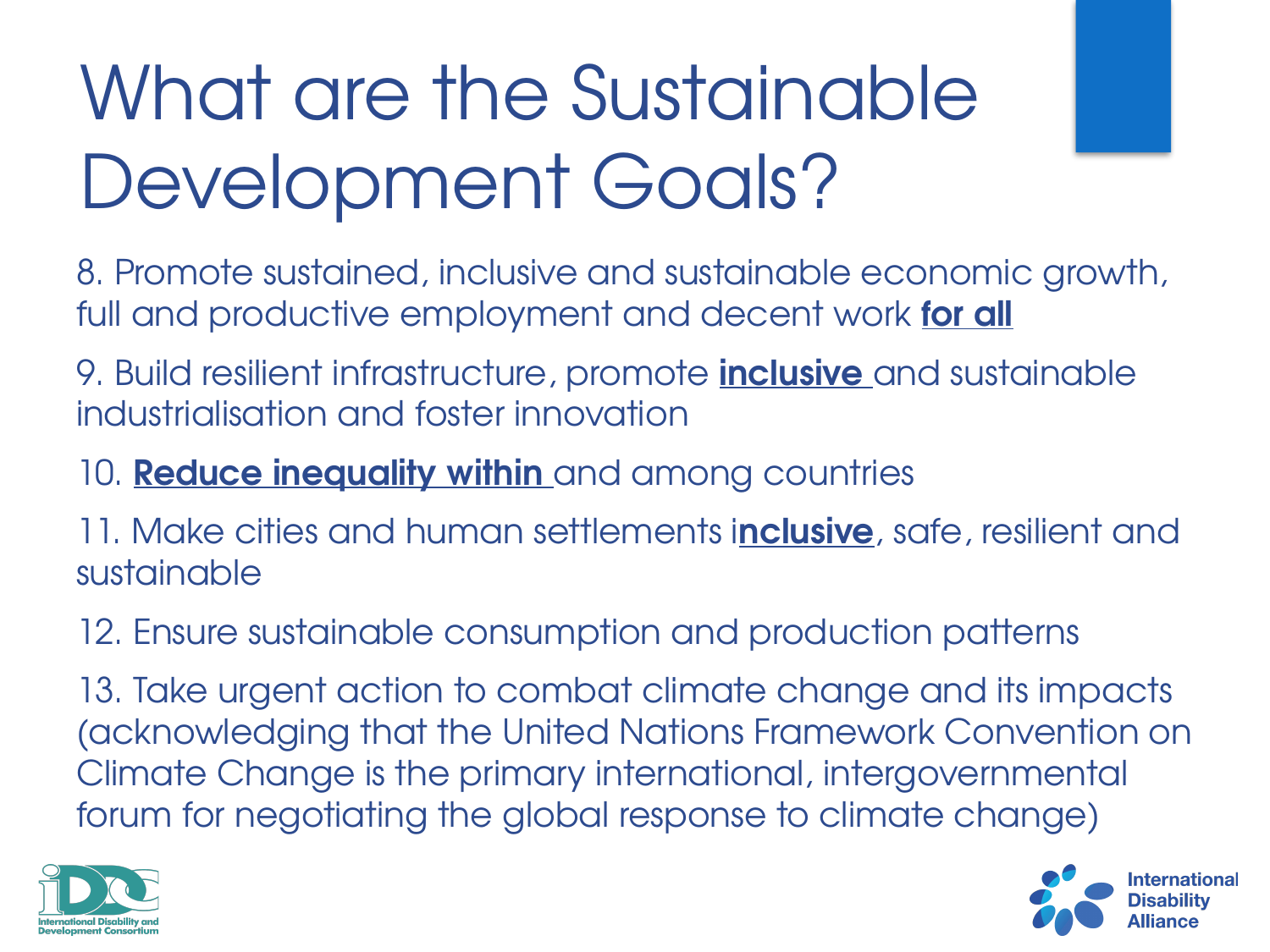

# What are the Sustainable Development Goals?
8. Promote sustained, inclusive and sustainable economic growth, full and productive employment and decent work for all
9. Build resilient infrastructure, promote inclusive and sustainable industrialisation and foster innovation
10. Reduce inequality within and among countries
11. Make cities and human settlements inclusive, safe, resilient and sustainable
12. Ensure sustainable consumption and production patterns
13. Take urgent action to combat climate change and its impacts (acknowledging that the United Nations Framework Convention on Climate Change is the primary international, intergovernmental forum for negotiating the global response to climate change)